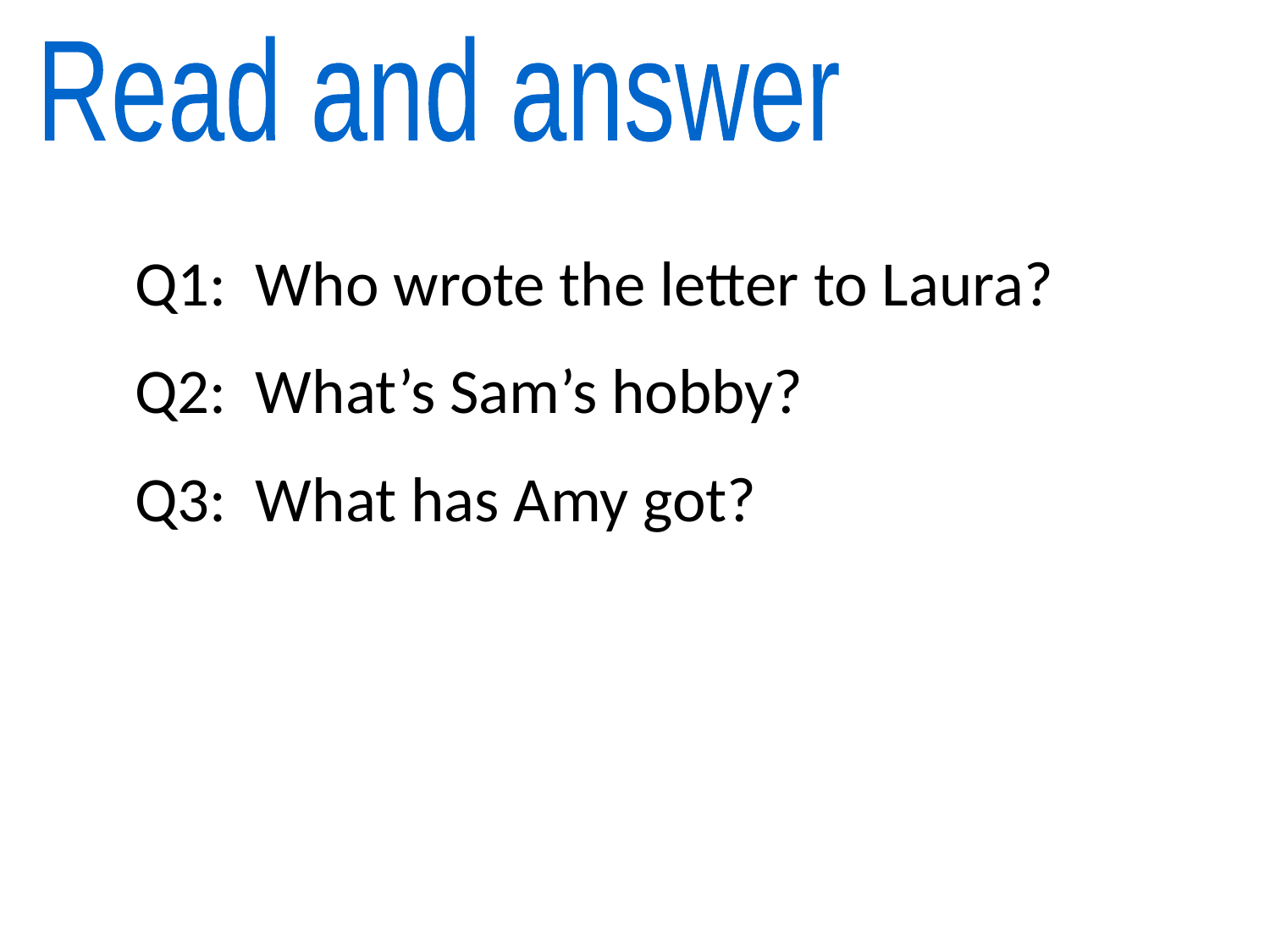

Read and answer
    Q1:  Who wrote the letter to Laura?
    Q2:  What’s Sam’s hobby?
    Q3:  What has Amy got?